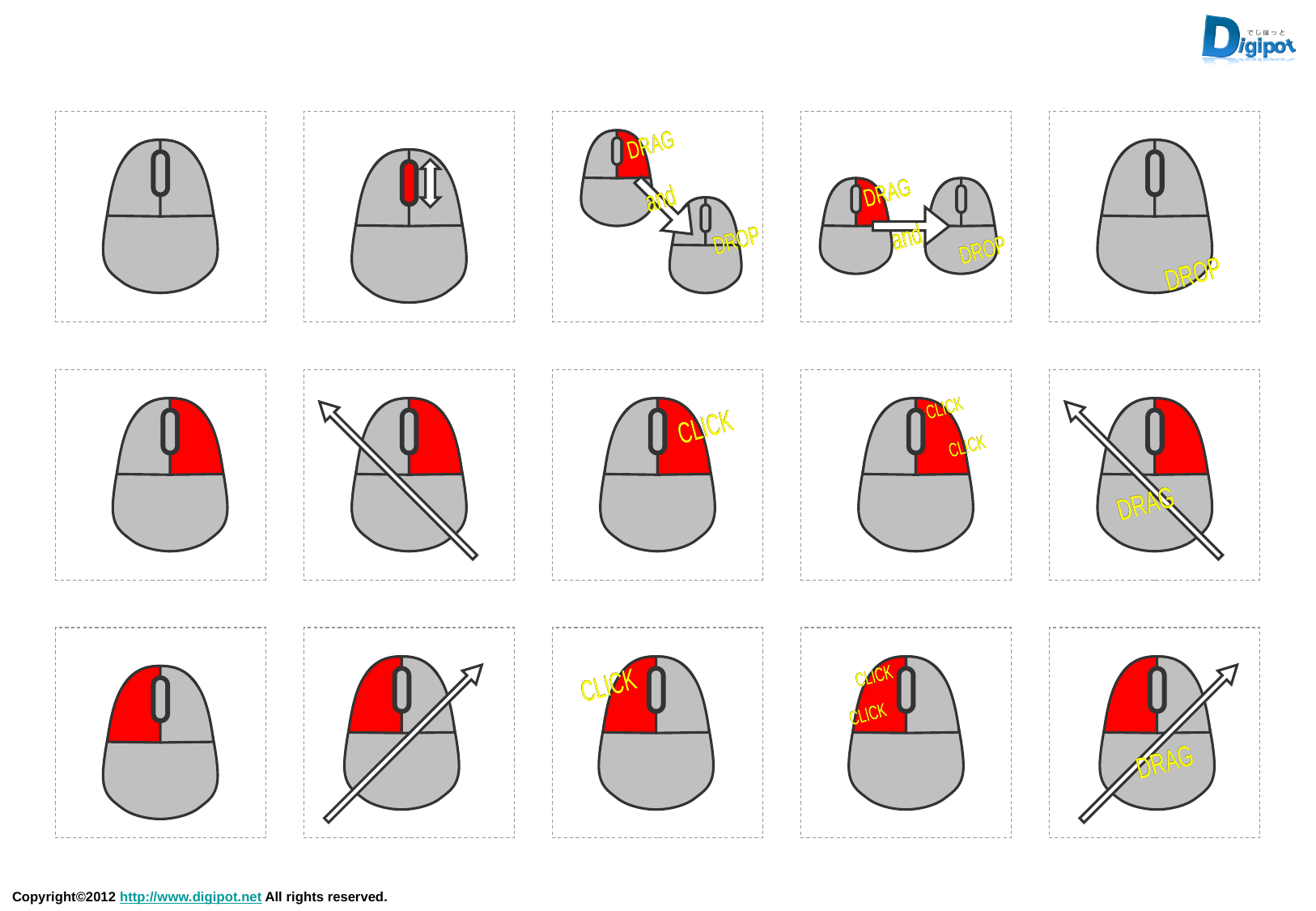

DRAG
DRAG

and
and

DROP
DROP

DROP
DROP

DRAG
DRAG

and
and
DROP
DROP

DRAG
DRAG

CLICK
CLICK

CLICK
CLICK
CLICK
CLICK

CLICK
CLICK

CLICK
CLICK
CLICK
CLICK

DRAG
DRAG